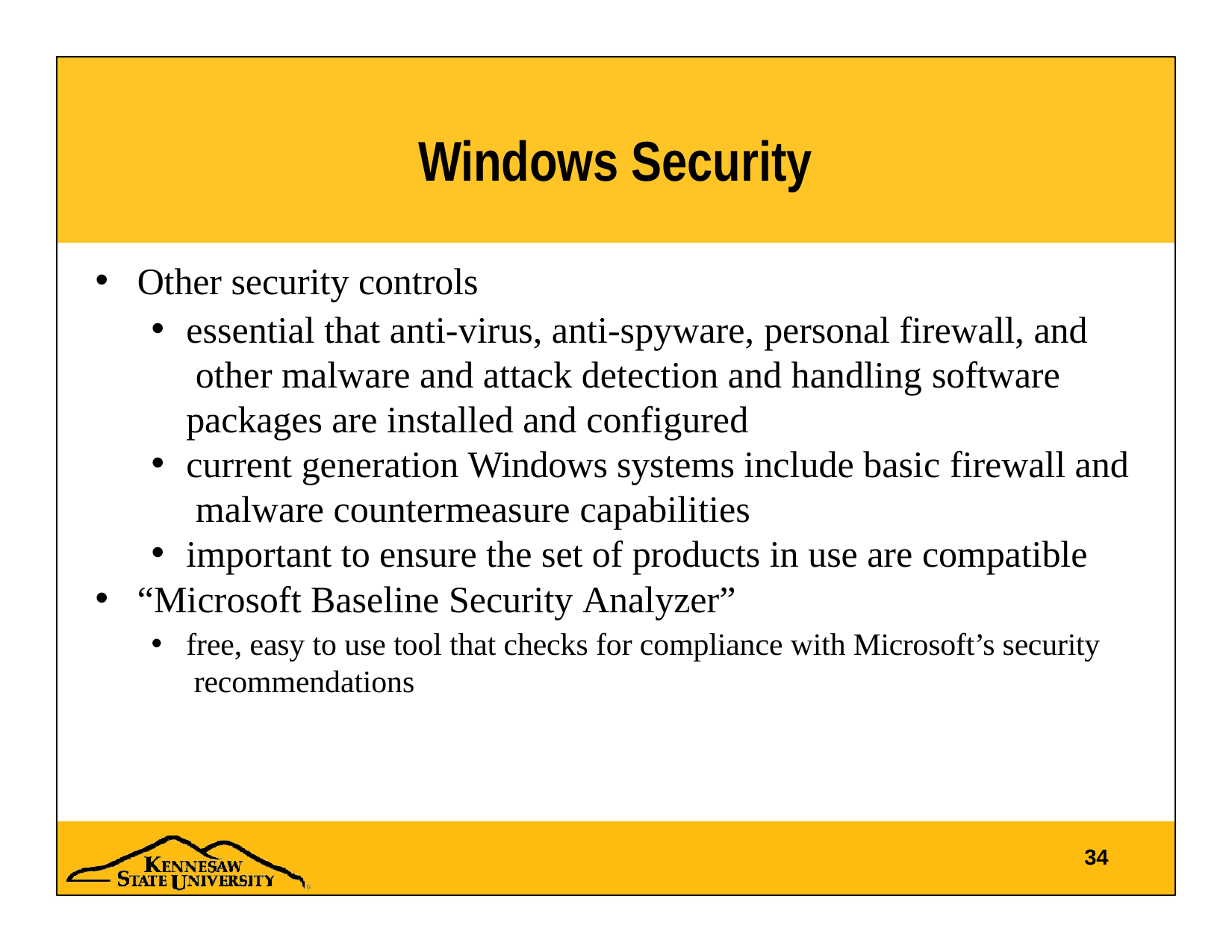

# Windows Security
Other security controls
essential that anti-virus, anti-spyware, personal firewall, and  other malware and attack detection and handling software  packages are installed and configured
current generation Windows systems include basic firewall and  malware countermeasure capabilities
important to ensure the set of products in use are compatible
“Microsoft Baseline Security Analyzer”
free, easy to use tool that checks for compliance with Microsoft’s security  recommendations

34